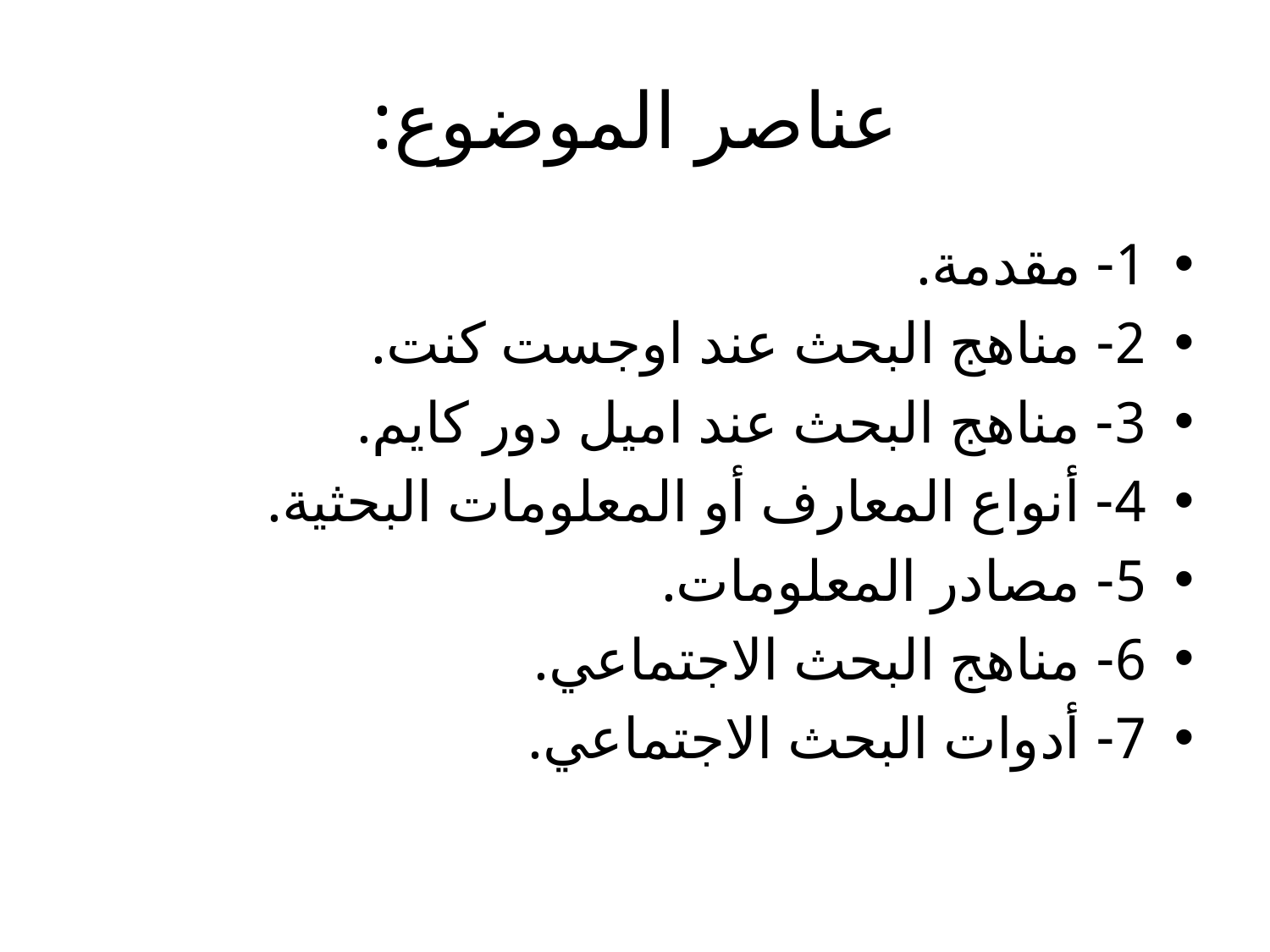

# عناصر الموضوع:
1- مقدمة.
2- مناهج البحث عند اوجست كنت.
3- مناهج البحث عند اميل دور كايم.
4- أنواع المعارف أو المعلومات البحثية.
5- مصادر المعلومات.
6- مناهج البحث الاجتماعي.
7- أدوات البحث الاجتماعي.